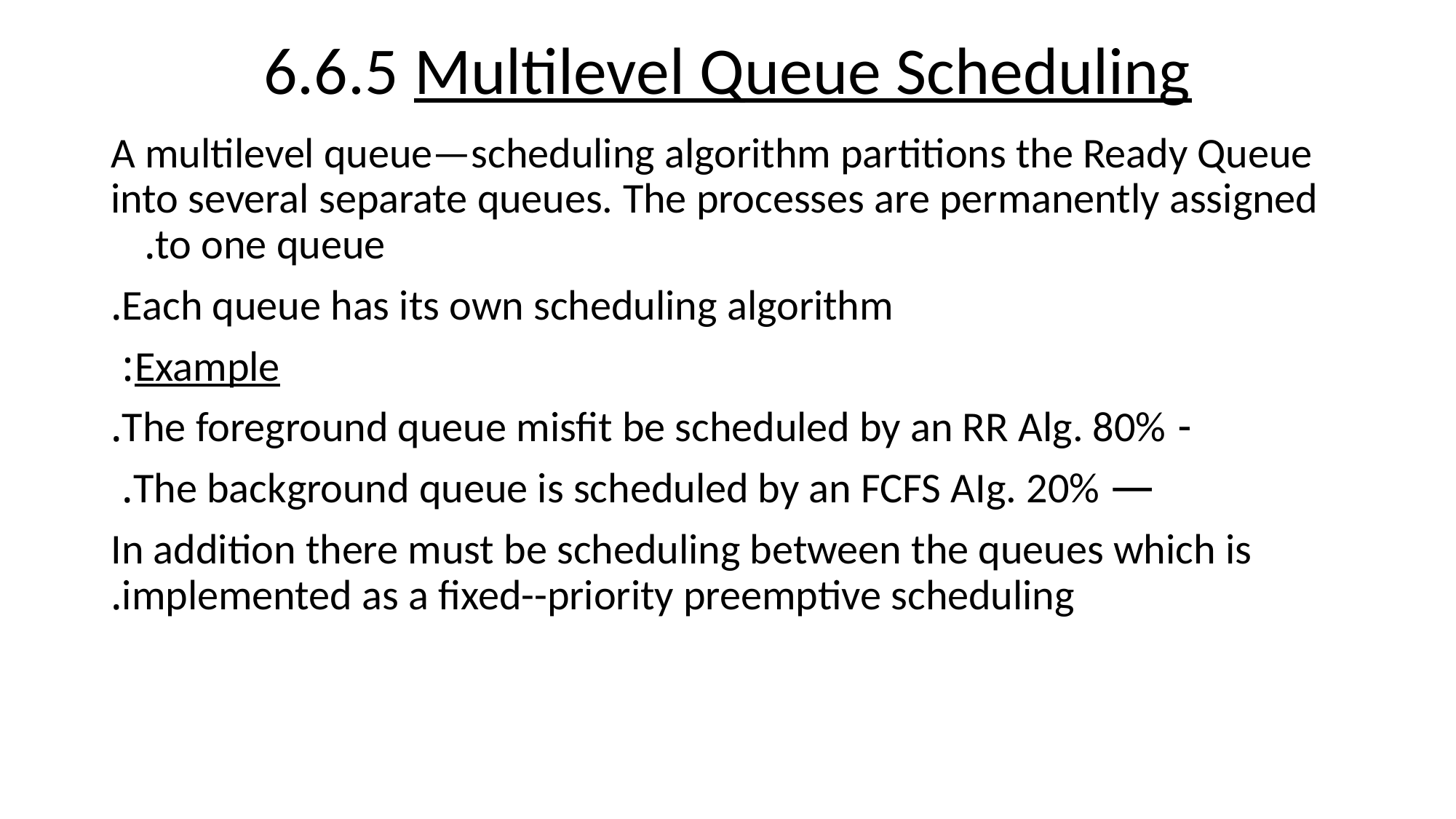

# 6.6.5 Multilevel Queue Scheduling

 A multilevel queue—scheduling algorithm partitions the Ready Queue into several separate queues. The processes are permanently assigned to one queue.
     Each queue has its own scheduling algorithm.
Example:
 - The foreground queue misfit be scheduled by an RR Alg. 80%.
 — The background queue is scheduled by an FCFS AIg. 20%.
        In addition there must be scheduling between the queues which is implemented as a fixed--priority preemptive scheduling.